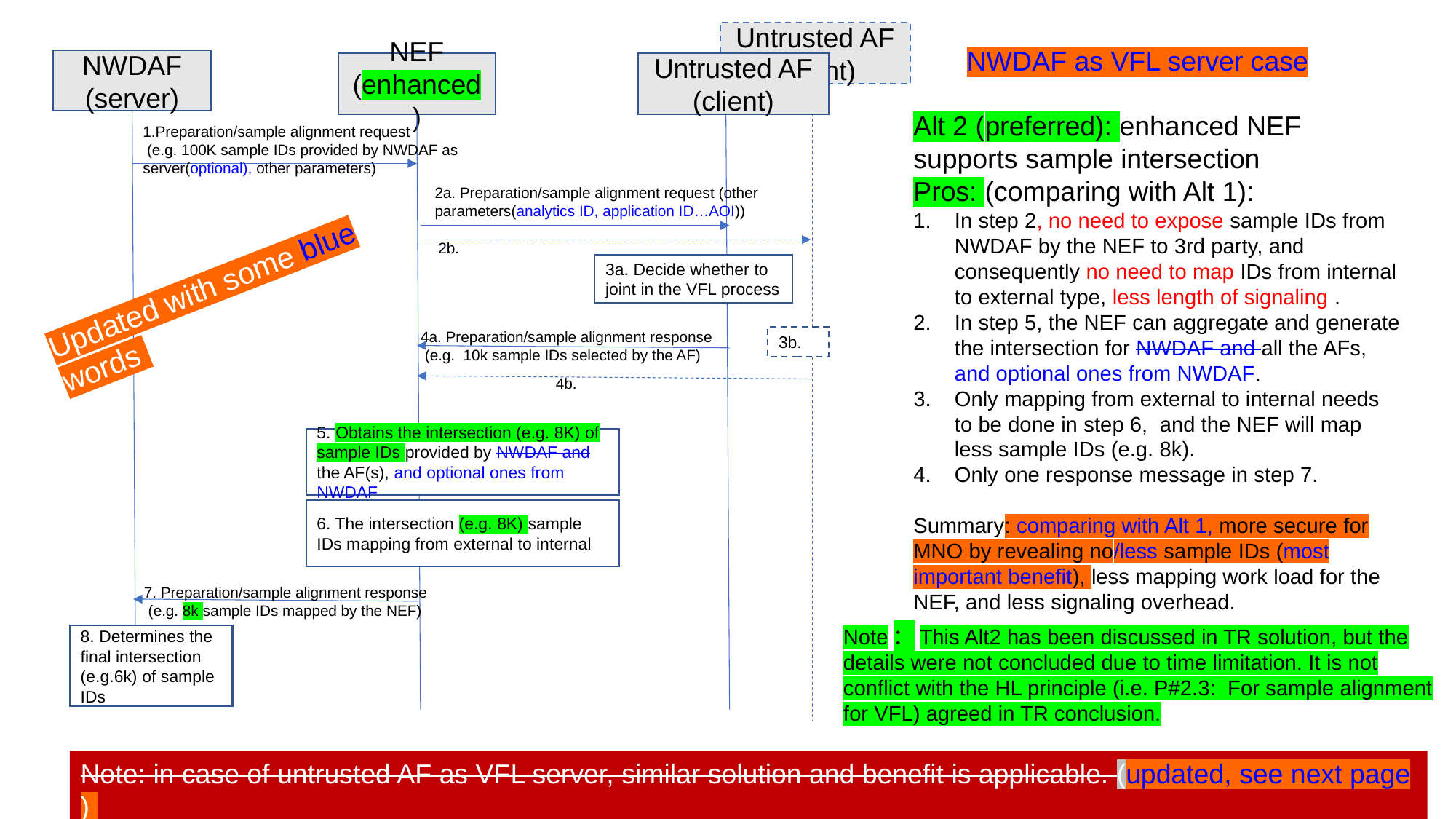

Untrusted AF
(client)
NWDAF as VFL server case
NWDAF
(server)
NEF
(enhanced)
Untrusted AF
(client)
Alt 2 (preferred): enhanced NEF supports sample intersection
Pros: (comparing with Alt 1):
In step 2, no need to expose sample IDs from NWDAF by the NEF to 3rd party, and consequently no need to map IDs from internal to external type, less length of signaling .
In step 5, the NEF can aggregate and generate the intersection for NWDAF and all the AFs, and optional ones from NWDAF.
Only mapping from external to internal needs to be done in step 6,  and the NEF will map less sample IDs (e.g. 8k).
Only one response message in step 7.

Summary: comparing with Alt 1, more secure for MNO by revealing no/less sample IDs (most important benefit), less mapping work load for the NEF, and less signaling overhead.
1.Preparation/sample alignment request
 (e.g. 100K sample IDs provided by NWDAF as server(optional), other parameters)
2a. Preparation/sample alignment request (other parameters(analytics ID, application ID…AOI))

2b.
3a. Decide whether to joint in the VFL process
Updated with some blue words
4a. Preparation/sample alignment response
 (e.g.  10k sample IDs selected by the AF)
3b.
4b.
5. Obtains the intersection (e.g. 8K) of sample IDs provided by NWDAF and the AF(s), and optional ones from NWDAF
6. The intersection (e.g. 8K) sample IDs mapping from external to internal
7. Preparation/sample alignment response
 (e.g. 8k sample IDs mapped by the NEF)
Note：This Alt2 has been discussed in TR solution, but the details were not concluded due to time limitation. It is not conflict with the HL principle (i.e. P#2.3:  For sample alignment for VFL) agreed in TR conclusion.

8. Determines the final intersection (e.g.6k) of sample IDs
Note: in case of untrusted AF as VFL server, similar solution and benefit is applicable. (updated, see next page )